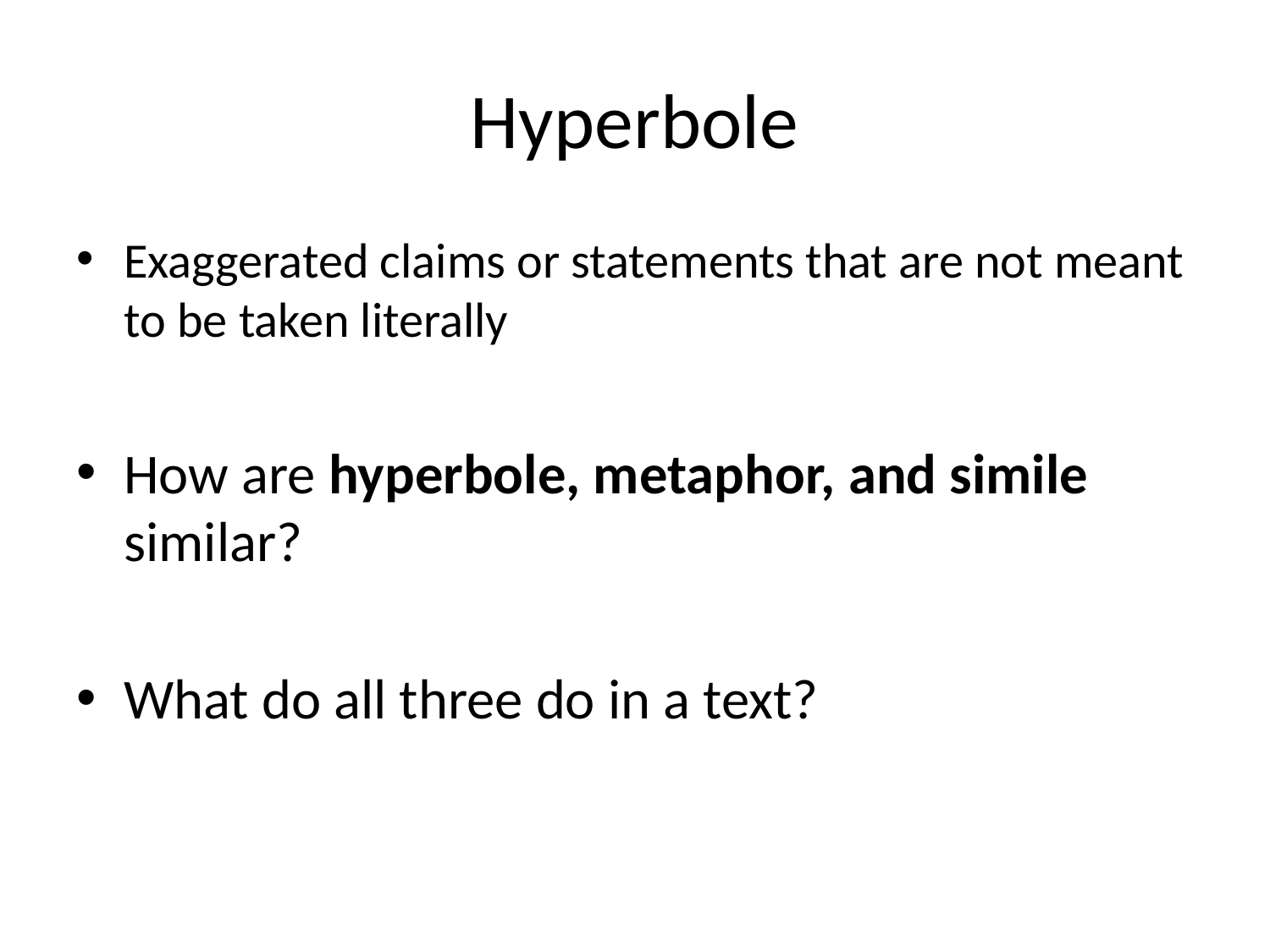

# Hyperbole
Exaggerated claims or statements that are not meant to be taken literally

How are hyperbole, metaphor, and simile similar?

What do all three do in a text?